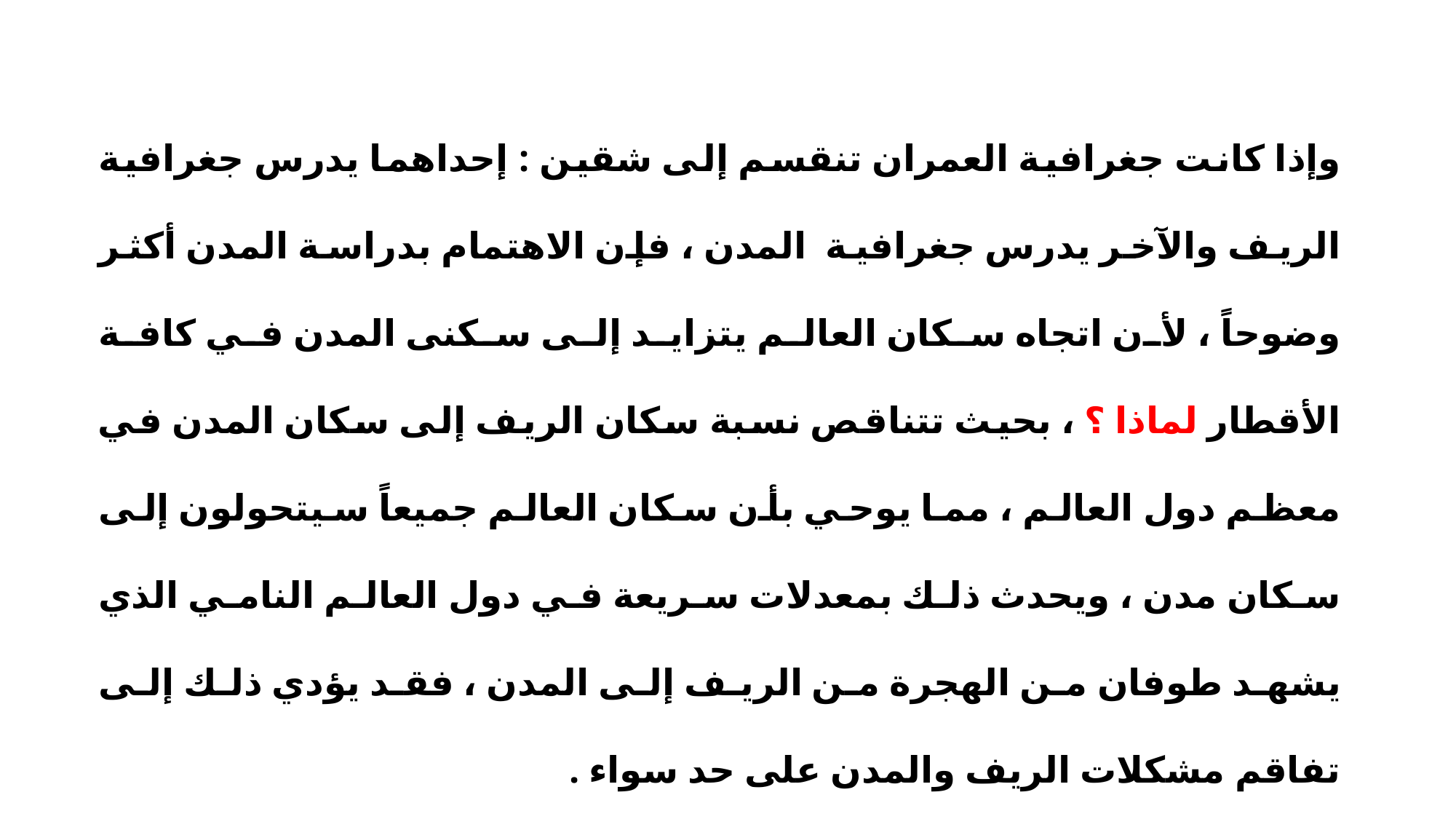

وإذا كانت جغرافية العمران تنقسم إلى شقين : إحداهما يدرس جغرافية الريف والآخر يدرس جغرافية  المدن ، فإن الاهتمام بدراسة المدن أكثر وضوحاً ، لأن اتجاه سكان العالم يتزايد إلى سكنى المدن في كافة الأقطار لماذا ؟ ، بحيث تتناقص نسبة سكان الريف إلى سكان المدن في معظم دول العالم ، مما يوحي بأن سكان العالم جميعاً سيتحولون إلى سكان مدن ، ويحدث ذلك بمعدلات سريعة في دول العالم النامي الذي يشهد طوفان من الهجرة من الريف إلى المدن ، فقد يؤدي ذلك إلى تفاقم مشكلات الريف والمدن على حد سواء .